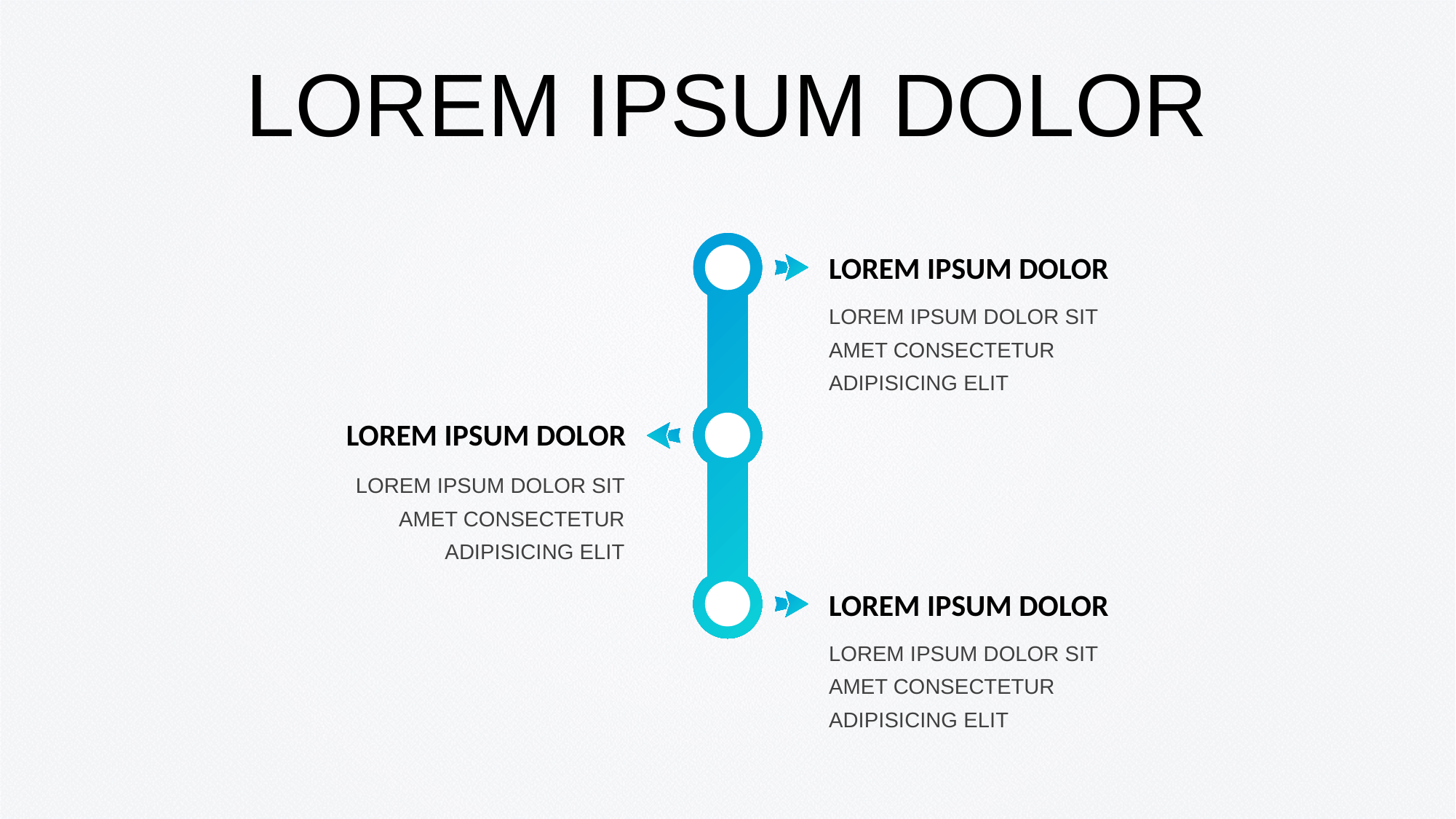

# LOREM IPSUM DOLOR

LOREM IPSUM DOLOR

LOREM IPSUM DOLOR SIT AMET CONSECTETUR ADIPISICING ELIT
LOREM IPSUM DOLOR

LOREM IPSUM DOLOR SIT AMET CONSECTETUR ADIPISICING ELIT
LOREM IPSUM DOLOR

LOREM IPSUM DOLOR SIT AMET CONSECTETUR ADIPISICING ELIT